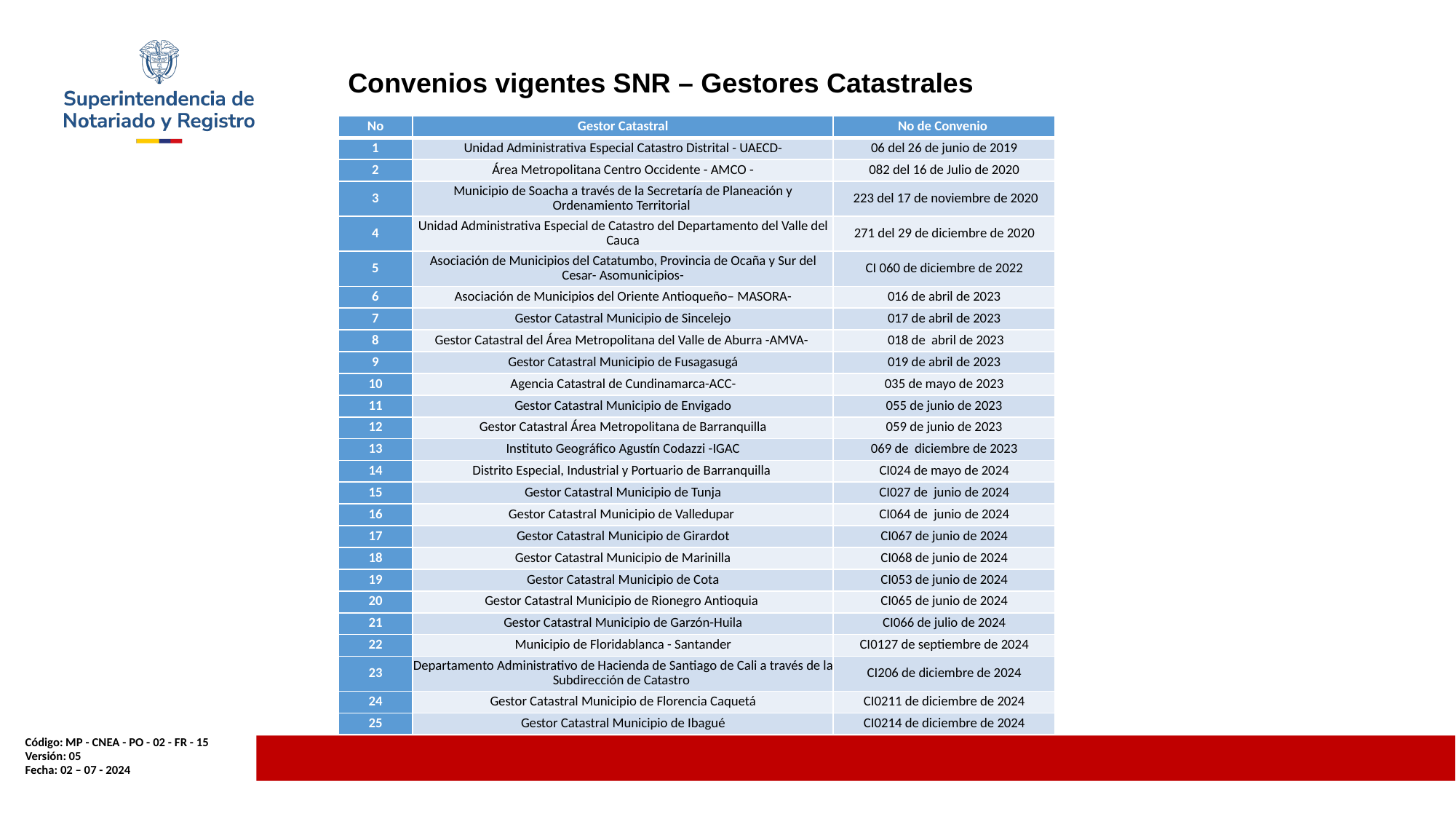

Convenios vigentes SNR – Gestores Catastrales
| No | Gestor Catastral | No de Convenio |
| --- | --- | --- |
| 1 | Unidad Administrativa Especial Catastro Distrital - UAECD- | 06 del 26 de junio de 2019 |
| 2 | Área Metropolitana Centro Occidente - AMCO - | 082 del 16 de Julio de 2020 |
| 3 | Municipio de Soacha a través de la Secretaría de Planeación y Ordenamiento Territorial | 223 del 17 de noviembre de 2020 |
| 4 | Unidad Administrativa Especial de Catastro del Departamento del Valle del Cauca | 271 del 29 de diciembre de 2020 |
| 5 | Asociación de Municipios del Catatumbo, Provincia de Ocaña y Sur del Cesar- Asomunicipios- | CI 060 de diciembre de 2022 |
| 6 | Asociación de Municipios del Oriente Antioqueño– MASORA- | 016 de abril de 2023 |
| 7 | Gestor Catastral Municipio de Sincelejo | 017 de abril de 2023 |
| 8 | Gestor Catastral del Área Metropolitana del Valle de Aburra -AMVA- | 018 de abril de 2023 |
| 9 | Gestor Catastral Municipio de Fusagasugá | 019 de abril de 2023 |
| 10 | Agencia Catastral de Cundinamarca-ACC- | 035 de mayo de 2023 |
| 11 | Gestor Catastral Municipio de Envigado | 055 de junio de 2023 |
| 12 | Gestor Catastral Área Metropolitana de Barranquilla | 059 de junio de 2023 |
| 13 | Instituto Geográfico Agustín Codazzi -IGAC | 069 de diciembre de 2023 |
| 14 | Distrito Especial, Industrial y Portuario de Barranquilla | CI024 de mayo de 2024 |
| 15 | Gestor Catastral Municipio de Tunja | CI027 de junio de 2024 |
| 16 | Gestor Catastral Municipio de Valledupar | CI064 de junio de 2024 |
| 17 | Gestor Catastral Municipio de Girardot | CI067 de junio de 2024 |
| 18 | Gestor Catastral Municipio de Marinilla | CI068 de junio de 2024 |
| 19 | Gestor Catastral Municipio de Cota | CI053 de junio de 2024 |
| 20 | Gestor Catastral Municipio de Rionegro Antioquia | CI065 de junio de 2024 |
| 21 | Gestor Catastral Municipio de Garzón-Huila | CI066 de julio de 2024 |
| 22 | Municipio de Floridablanca - Santander | CI0127 de septiembre de 2024 |
| 23 | Departamento Administrativo de Hacienda de Santiago de Cali a través de la Subdirección de Catastro | CI206 de diciembre de 2024 |
| 24 | Gestor Catastral Municipio de Florencia Caquetá | CI0211 de diciembre de 2024 |
| 25 | Gestor Catastral Municipio de Ibagué | CI0214 de diciembre de 2024 |